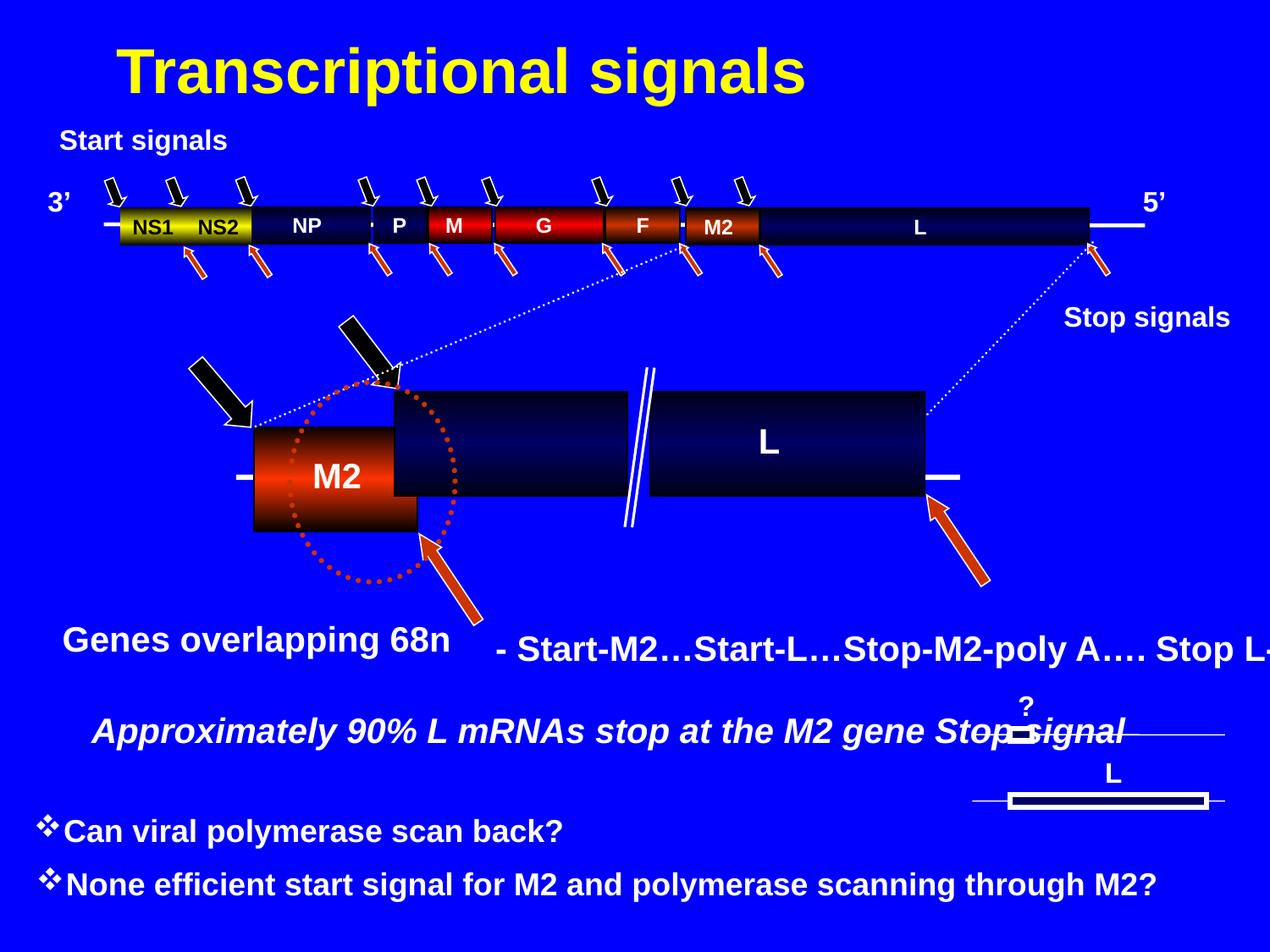

Transcriptional signals
Start signals
3’

5’

NP
P
M
G
F

NS1

NS2

M2

L

Stop signals

L

M2

Genes overlapping 68n
- Start-M2…Start-L…Stop-M2-poly A…. Stop L-poly A
?
Approximately 90% L mRNAs stop at the M2 gene Stop signal

L

Can viral polymerase scan back?
None efficient start signal for M2 and polymerase scanning through M2?